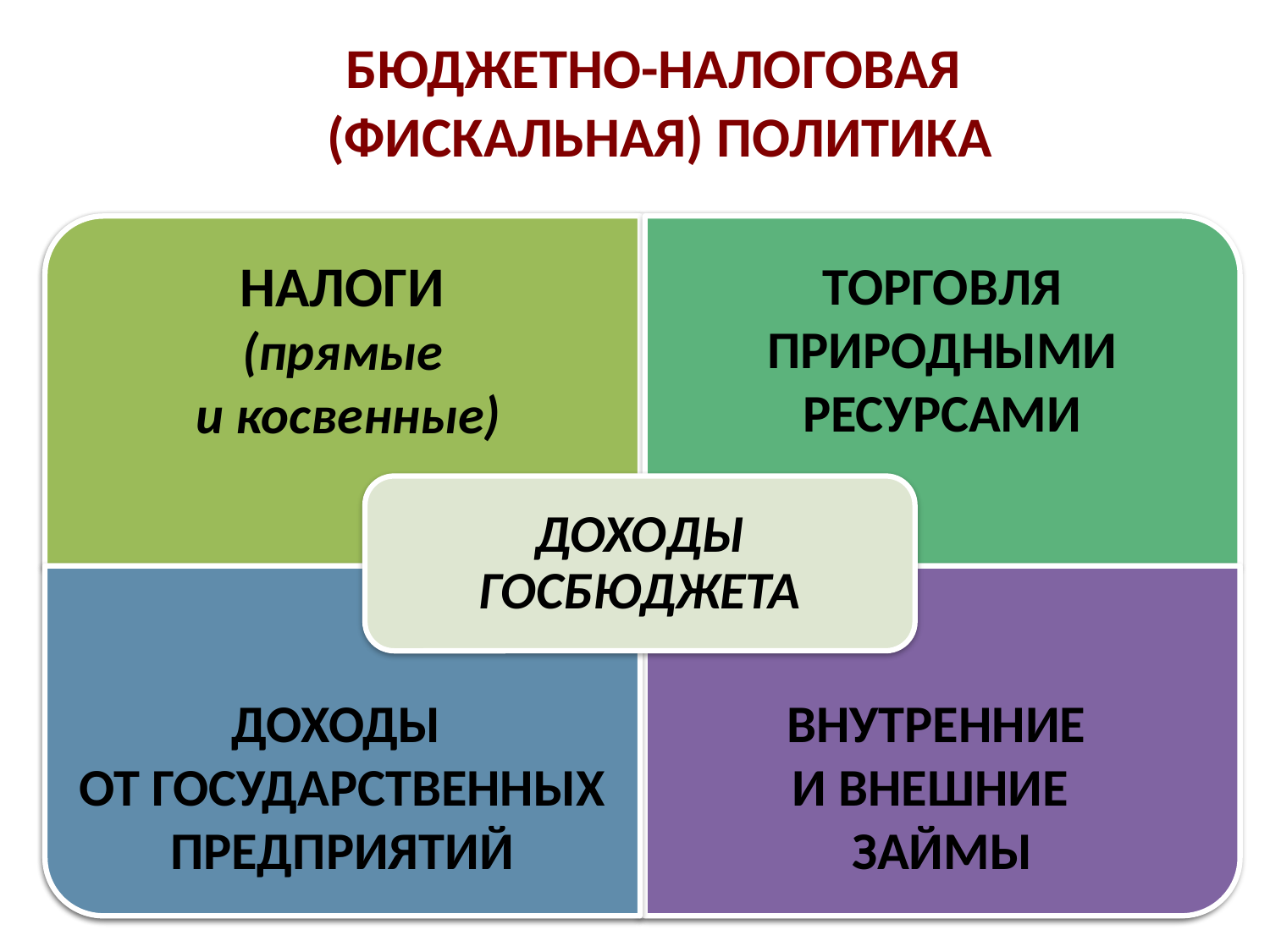

БЮДЖЕТНО-НАЛОГОВАЯ
(ФИСКАЛЬНАЯ) ПОЛИТИКА

ДОХОДЫ ГОСБЮДЖЕТА

НАЛОГИ
(прямые
 и косвенные)

ТОРГОВЛЯ ПРИРОДНЫМИ РЕСУРСАМИ

ДОХОДЫ ГОСБЮДЖЕТА

ДОХОДЫ
ОТ ГОСУДАРСТВЕННЫХ ПРЕДПРИЯТИЙ

ВНУТРЕННИЕ
И ВНЕШНИЕ
ЗАЙМЫ